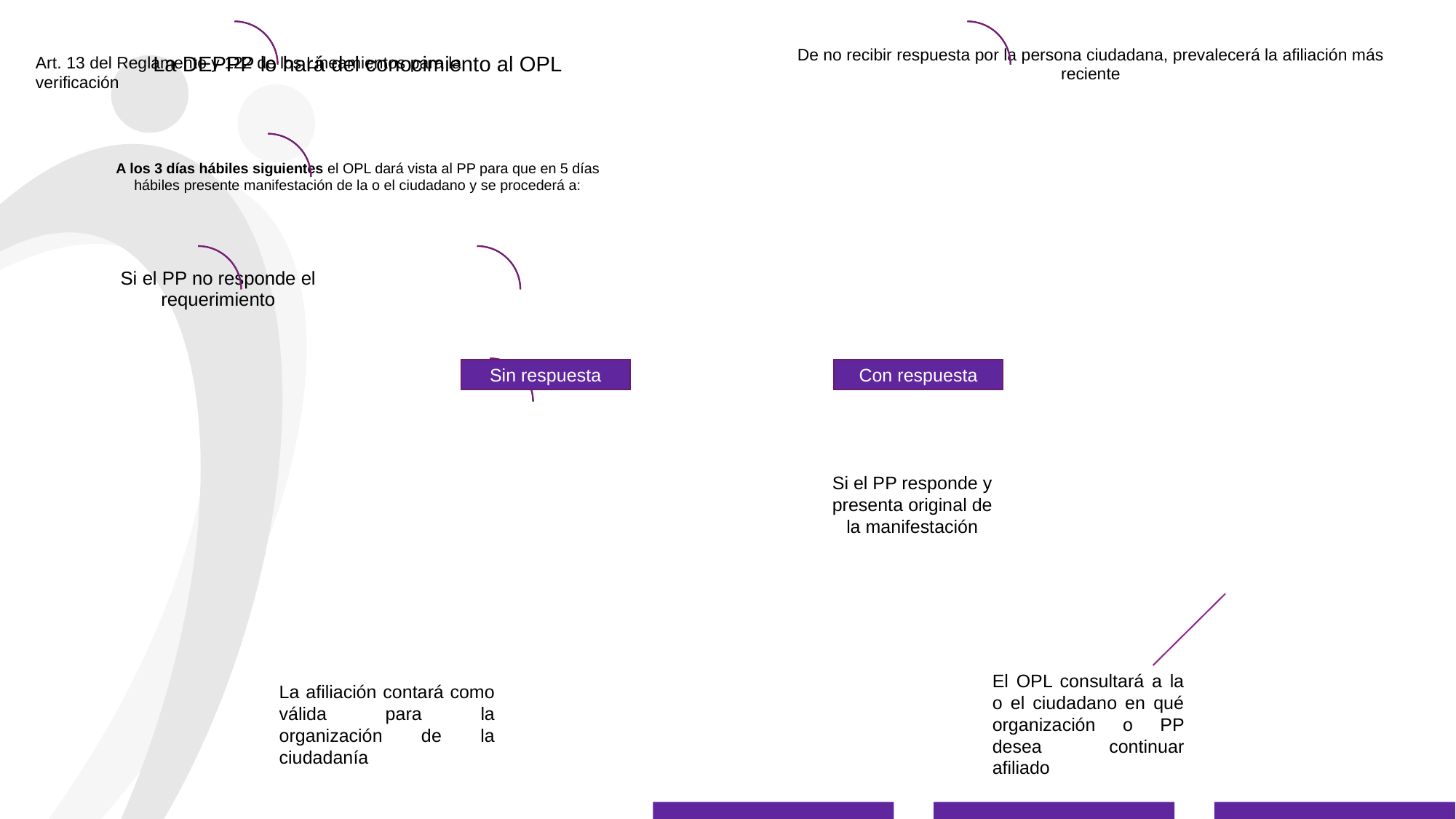

A los 3 días hábiles siguientes el OPL dará vista al PP para que en 5 días hábiles presente manifestación de la o el ciudadano y se procederá a:
Si el PP no responde el requerimiento
De no recibir respuesta por la persona ciudadana, prevalecerá la afiliación más reciente
Art. 13 del Reglamento y 122 de los Lineamientos para la verificación
Sin respuesta
Con respuesta
Si el PP responde y presenta original de la manifestación
El OPL consultará a la o el ciudadano en qué organización o PP desea continuar afiliado
La afiliación contará como válida para la organización de la ciudadanía